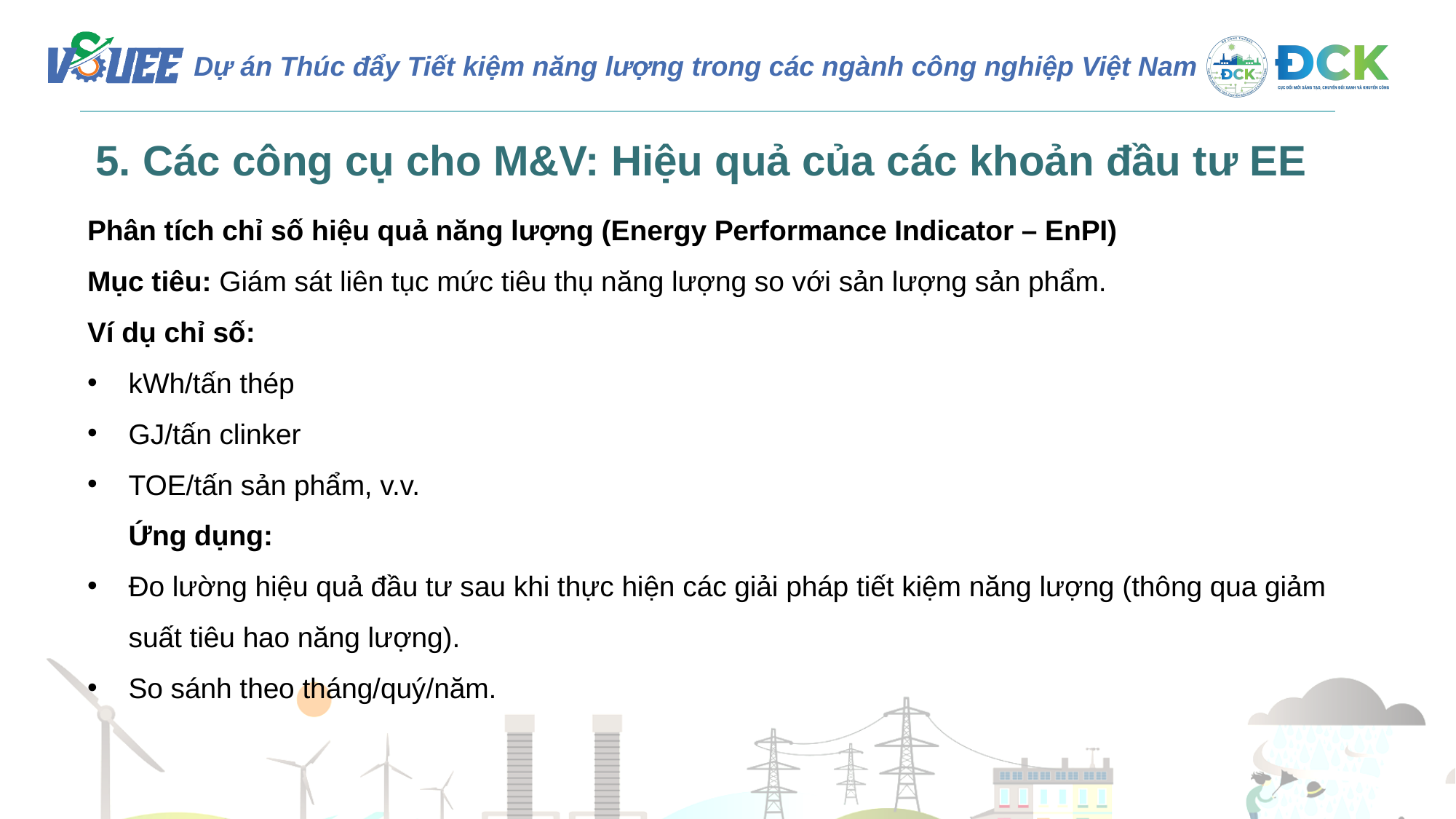

5. Các công cụ cho M&V: Hiệu quả của các khoản đầu tư EE
Phân tích chỉ số hiệu quả năng lượng (Energy Performance Indicator – EnPI)
Mục tiêu: Giám sát liên tục mức tiêu thụ năng lượng so với sản lượng sản phẩm.
Ví dụ chỉ số:
kWh/tấn thép
GJ/tấn clinker
TOE/tấn sản phẩm, v.v.
Ứng dụng:
Đo lường hiệu quả đầu tư sau khi thực hiện các giải pháp tiết kiệm năng lượng (thông qua giảm suất tiêu hao năng lượng).
So sánh theo tháng/quý/năm.